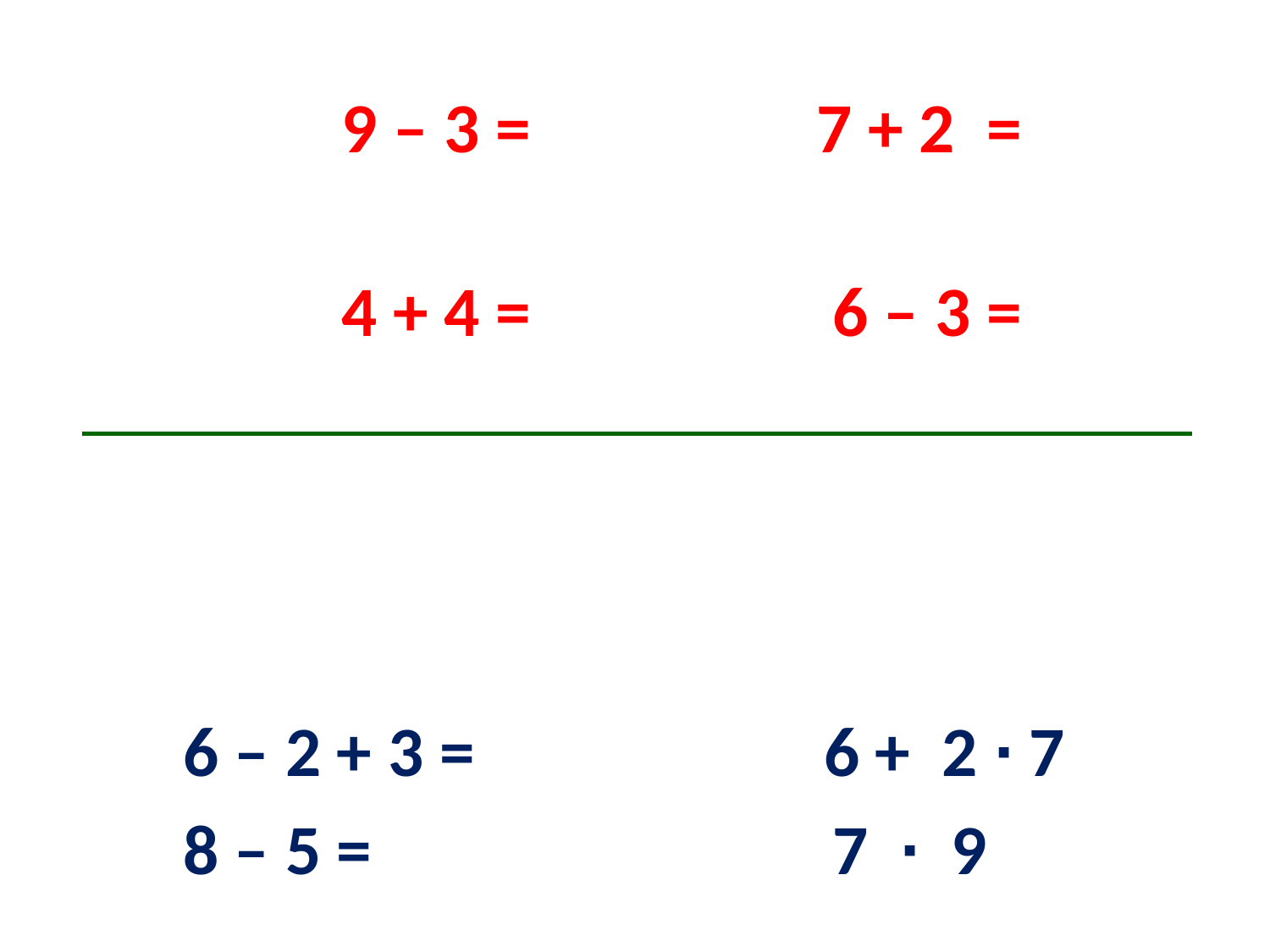

9 – 3 =                  7 + 2  =
                4 + 4 =                   6 – 3 =

      6 – 2 + 3 =                      6 +  2 ∙ 7
      8 – 5 =                             7  ∙  9